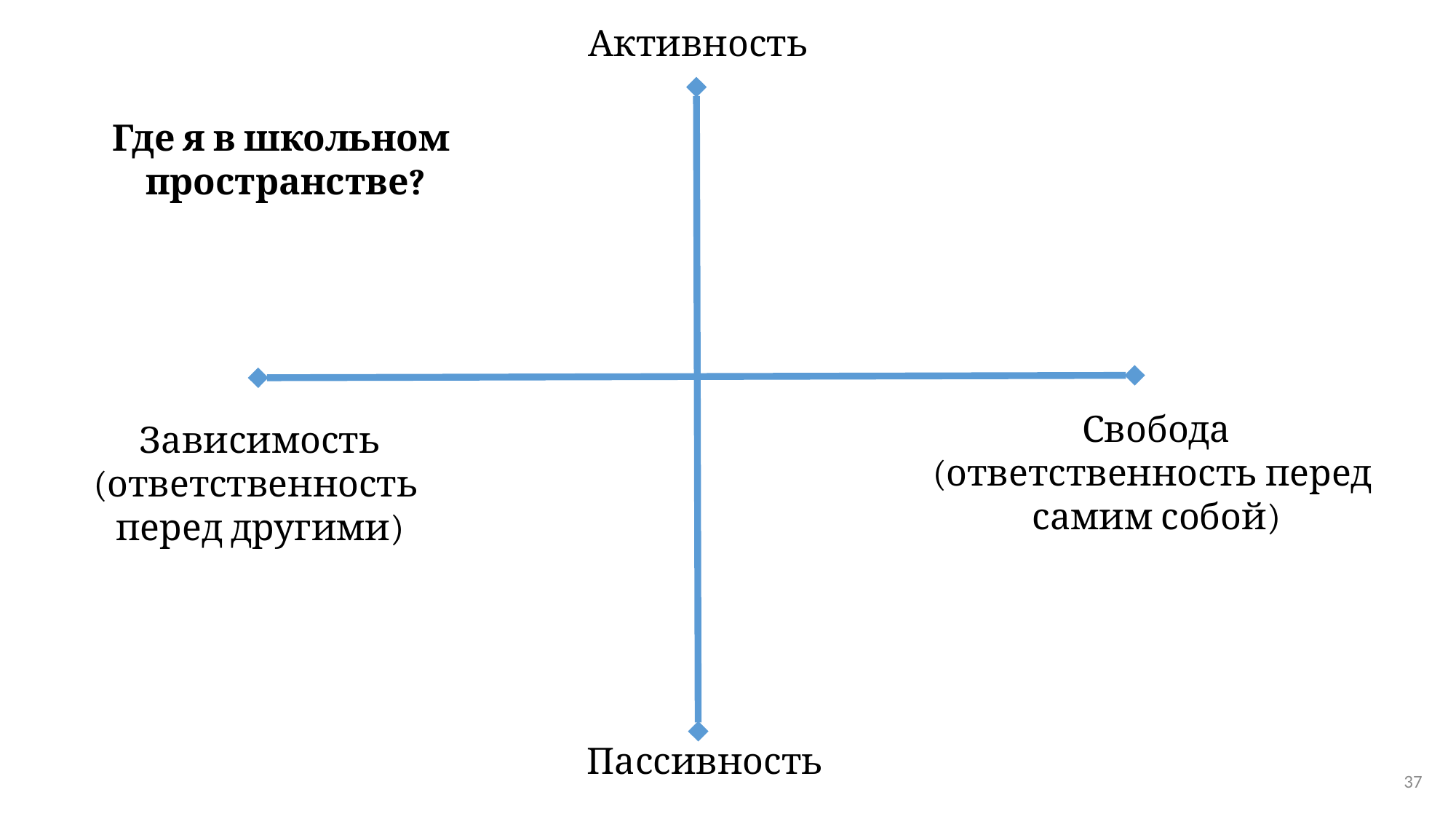

Активность
Где я в школьном
пространстве?
Свобода
(ответственность перед
самим собой)
Зависимость
(ответственность
перед другими)
Пассивность
37